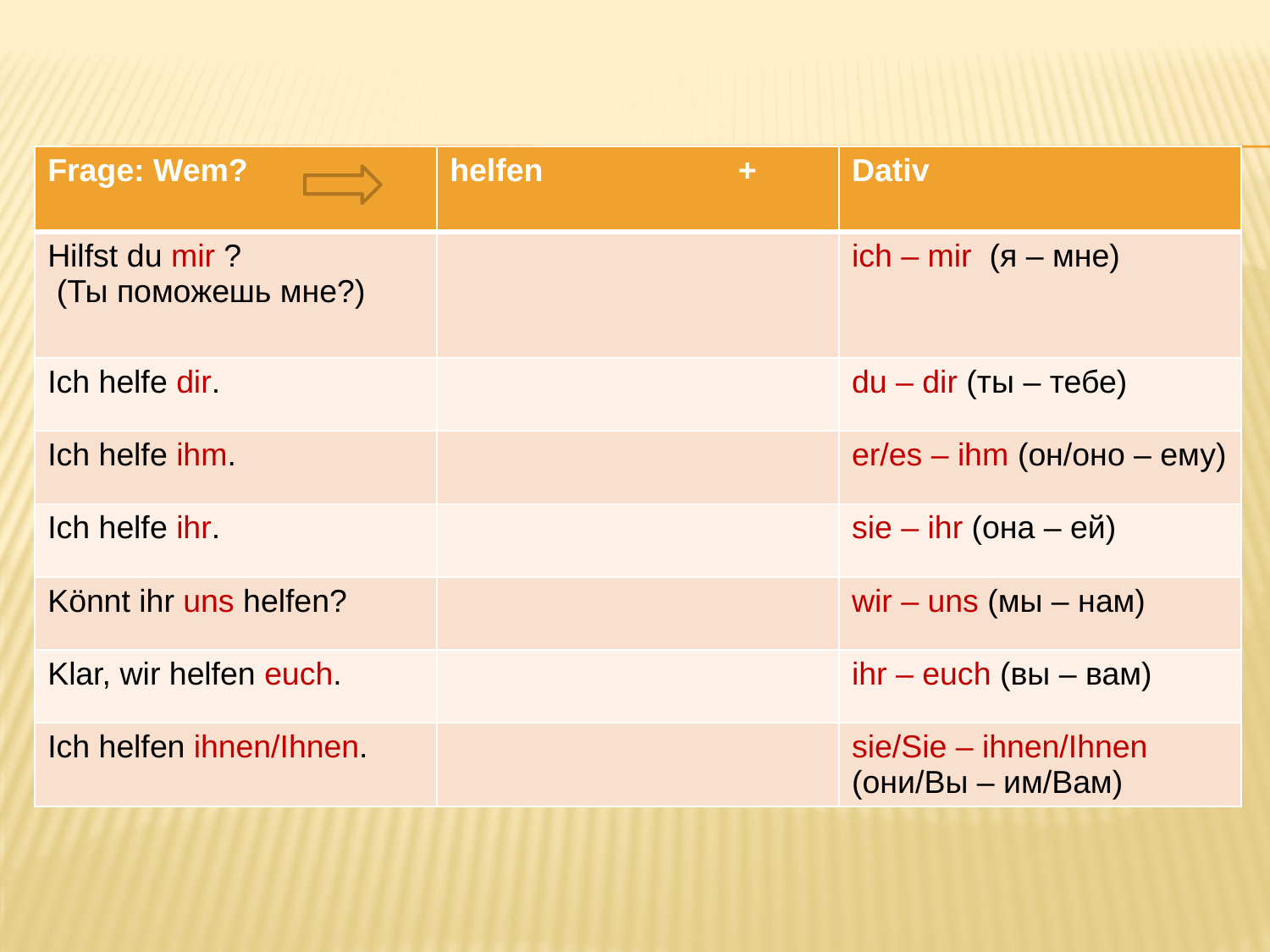

| Frage: Wem? | helfen + | Dativ |
| --- | --- | --- |
| Hilfst du mir ? (Ты поможешь мне?) |  | ich – mir (я – мне) |
| Ich helfe dir. |  | du – dir (ты – тебе) |
| Ich helfe ihm. |  | er/es – ihm (он/оно – ему) |
| Ich helfe ihr. |  | sie – ihr (она – ей) |
| Könnt ihr uns helfen? |  | wir – uns (мы – нам) |
| Klar, wir helfen euch. |  | ihr – euch (вы – вам) |
| Ich helfen ihnen/Ihnen. |  | sie/Sie – ihnen/Ihnen (они/Вы – им/Вам) |